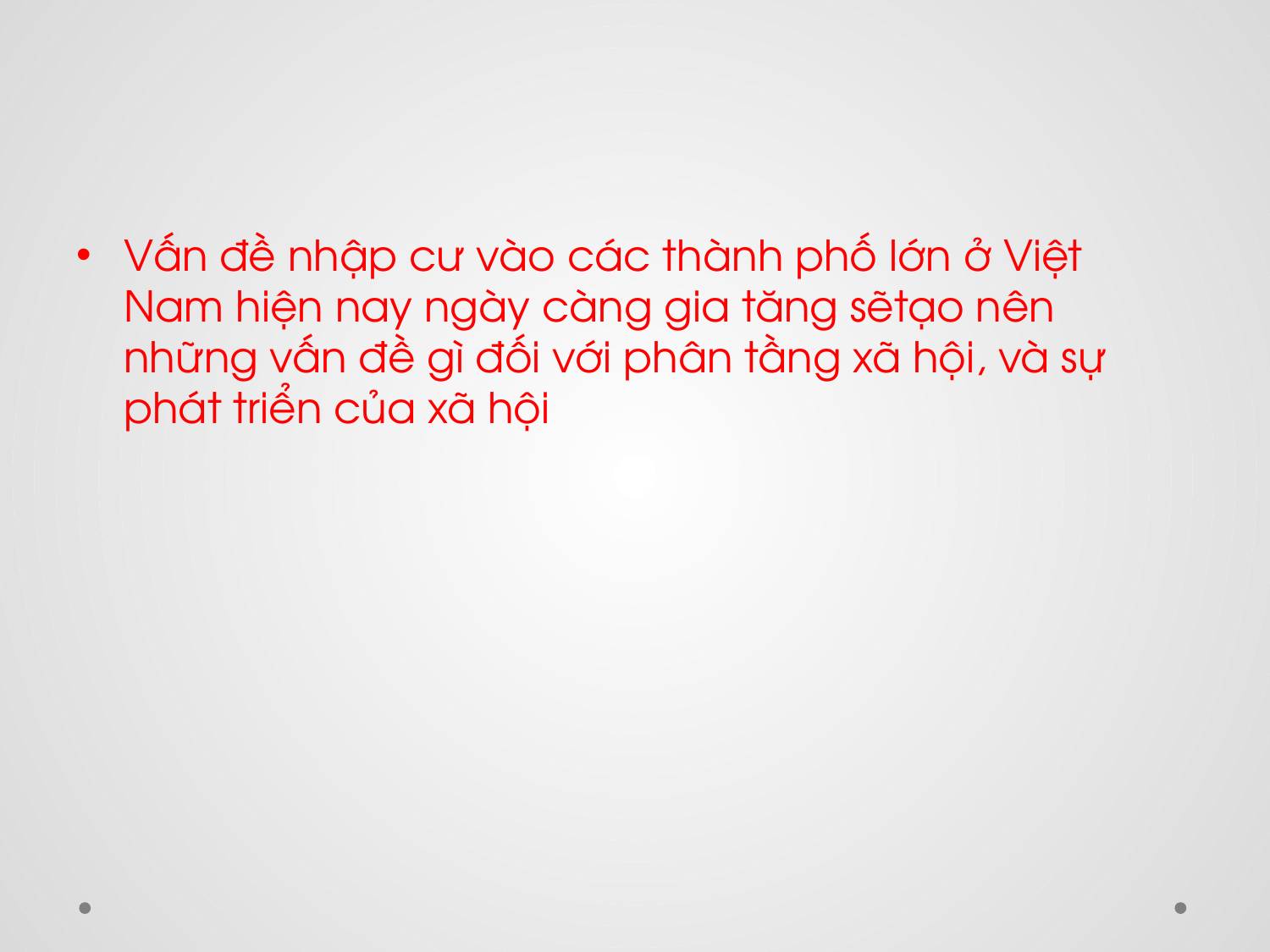

#
Vấn đề nhập cư vào các thành phố lớn ở Việt Nam hiện nay ngày càng gia tăng sẽtạo nên những vấn đề gì đối với phân tầng xã hội, và sự phát triển của xã hội